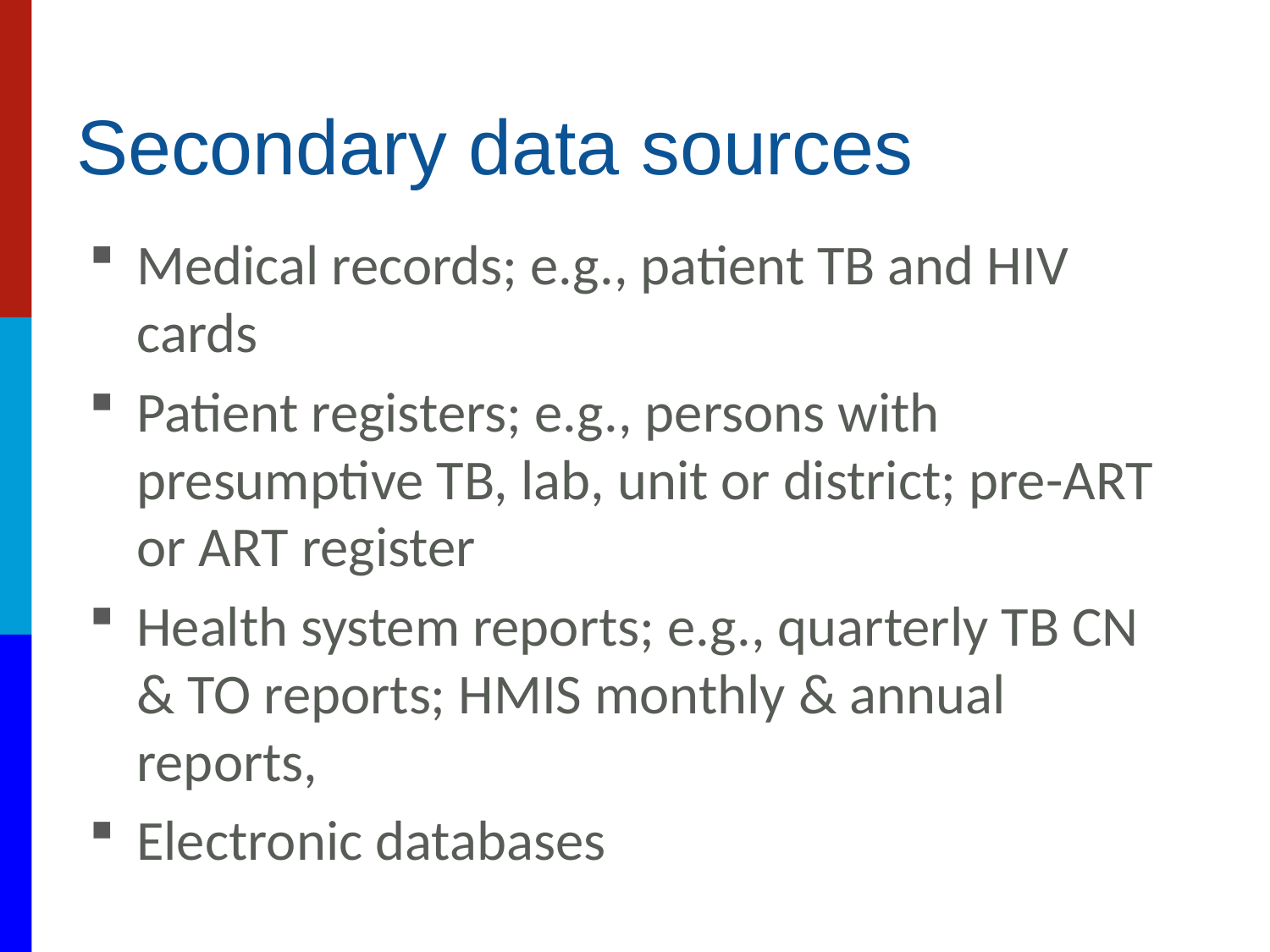

# Secondary data sources
Medical records; e.g., patient TB and HIV cards
Patient registers; e.g., persons with presumptive TB, lab, unit or district; pre-ART or ART register
Health system reports; e.g., quarterly TB CN & TO reports; HMIS monthly & annual reports,
Electronic databases